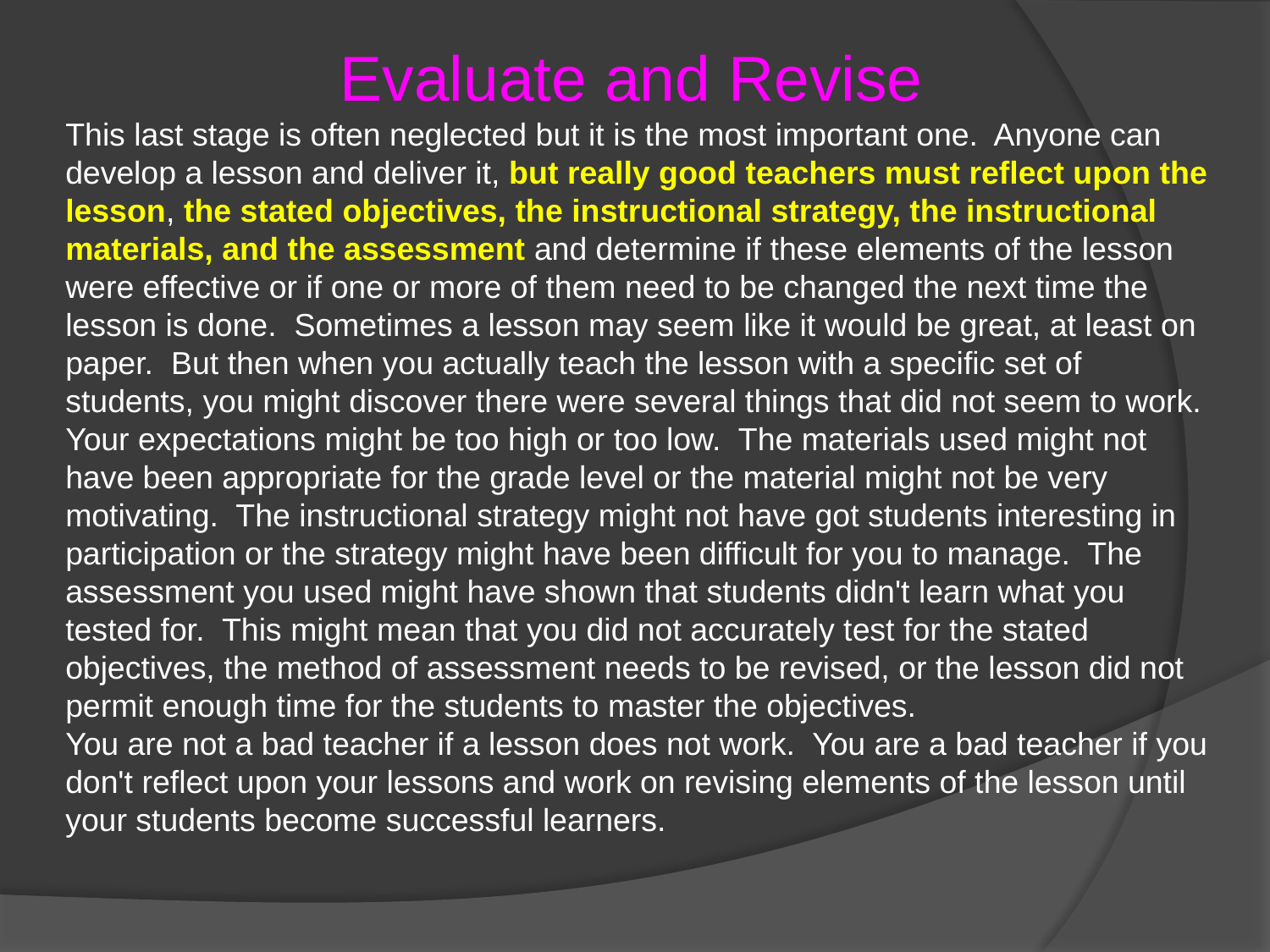

Evaluate and Revise
This last stage is often neglected but it is the most important one.  Anyone can develop a lesson and deliver it, but really good teachers must reflect upon the lesson, the stated objectives, the instructional strategy, the instructional materials, and the assessment and determine if these elements of the lesson were effective or if one or more of them need to be changed the next time the lesson is done.  Sometimes a lesson may seem like it would be great, at least on paper.  But then when you actually teach the lesson with a specific set of students, you might discover there were several things that did not seem to work.  Your expectations might be too high or too low.  The materials used might not have been appropriate for the grade level or the material might not be very motivating.  The instructional strategy might not have got students interesting in participation or the strategy might have been difficult for you to manage.  The assessment you used might have shown that students didn't learn what you tested for.  This might mean that you did not accurately test for the stated objectives, the method of assessment needs to be revised, or the lesson did not permit enough time for the students to master the objectives.
You are not a bad teacher if a lesson does not work.  You are a bad teacher if you don't reflect upon your lessons and work on revising elements of the lesson until your students become successful learners.